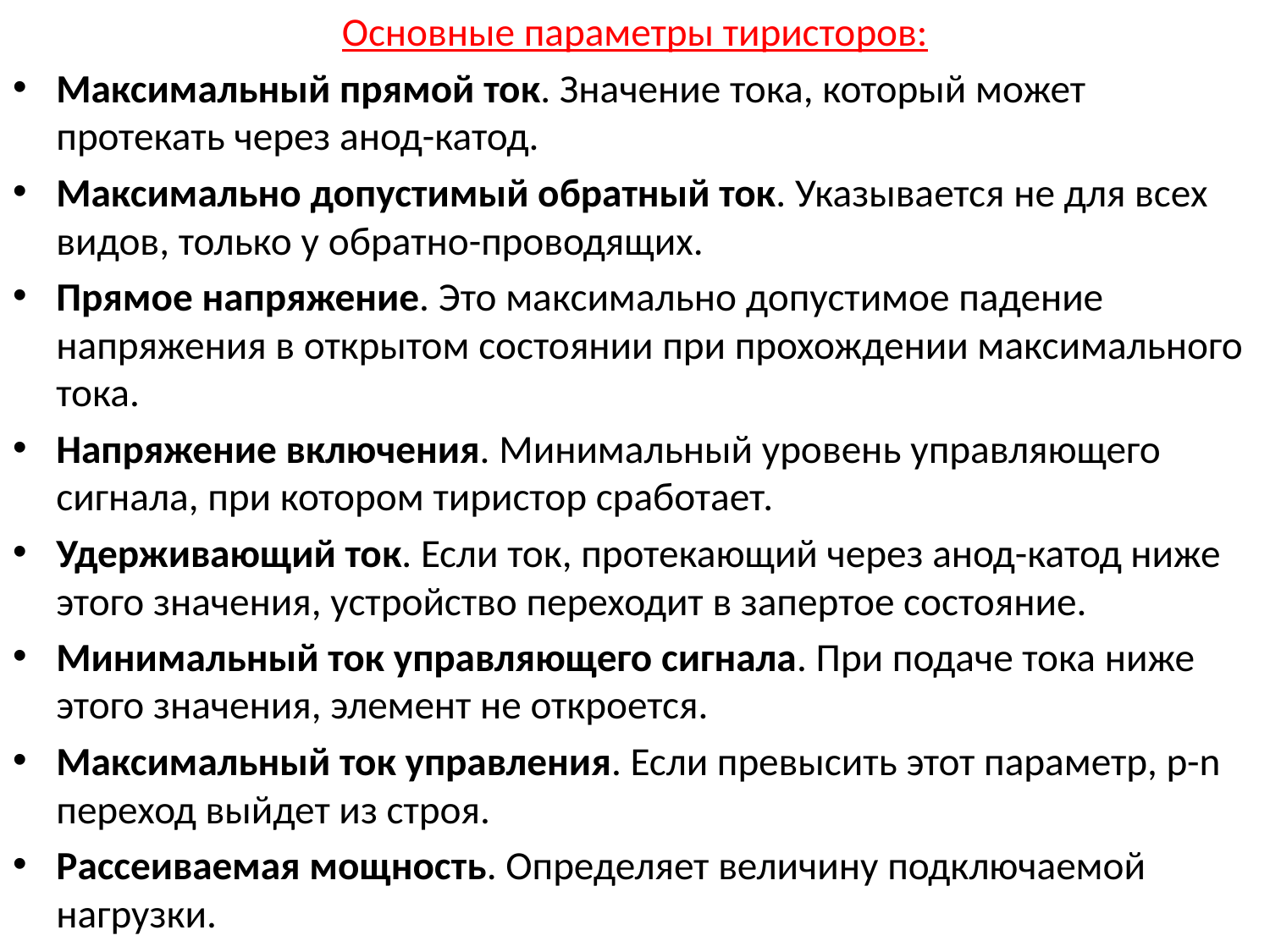

Основные параметры тиристоров:
Максимальный прямой ток. Значение тока, который может протекать через анод-катод.
Максимально допустимый обратный ток. Указывается не для всех видов, только у обратно-проводящих.
Прямое напряжение. Это максимально допустимое падение напряжения в открытом состоянии при прохождении максимального тока.
Напряжение включения. Минимальный уровень управляющего сигнала, при котором тиристор сработает.
Удерживающий ток. Если ток, протекающий через анод-катод ниже этого значения, устройство переходит в запертое состояние.
Минимальный ток управляющего сигнала. При подаче тока ниже этого значения, элемент не откроется.
Максимальный ток управления. Если превысить этот параметр, p-n переход выйдет из строя.
Рассеиваемая мощность. Определяет величину подключаемой нагрузки.